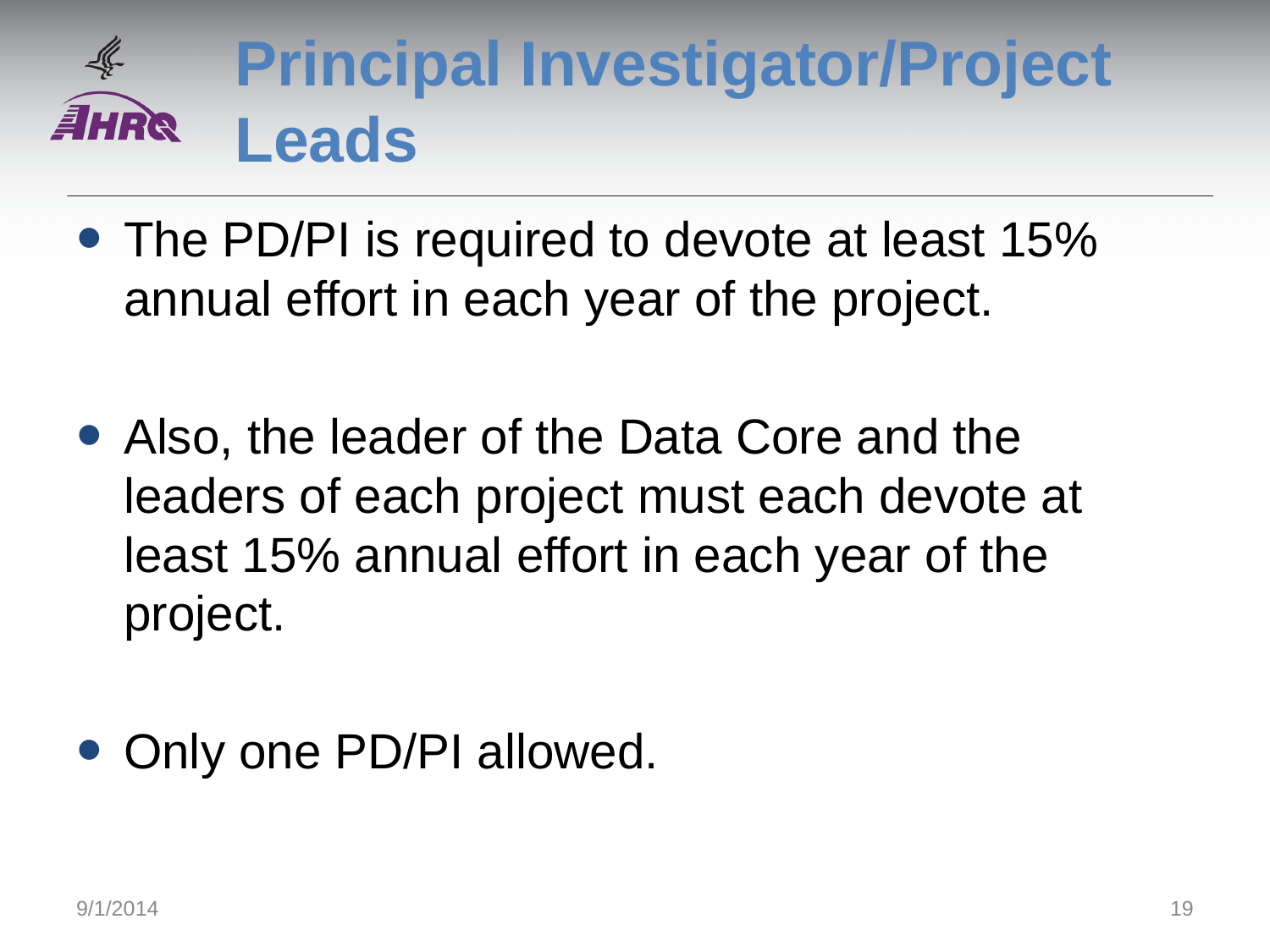

# Principal Investigator/Project Leads
The PD/PI is required to devote at least 15% annual effort in each year of the project.

Also, the leader of the Data Core and the leaders of each project must each devote at least 15% annual effort in each year of the project.

Only one PD/PI allowed.
9/1/2014
19